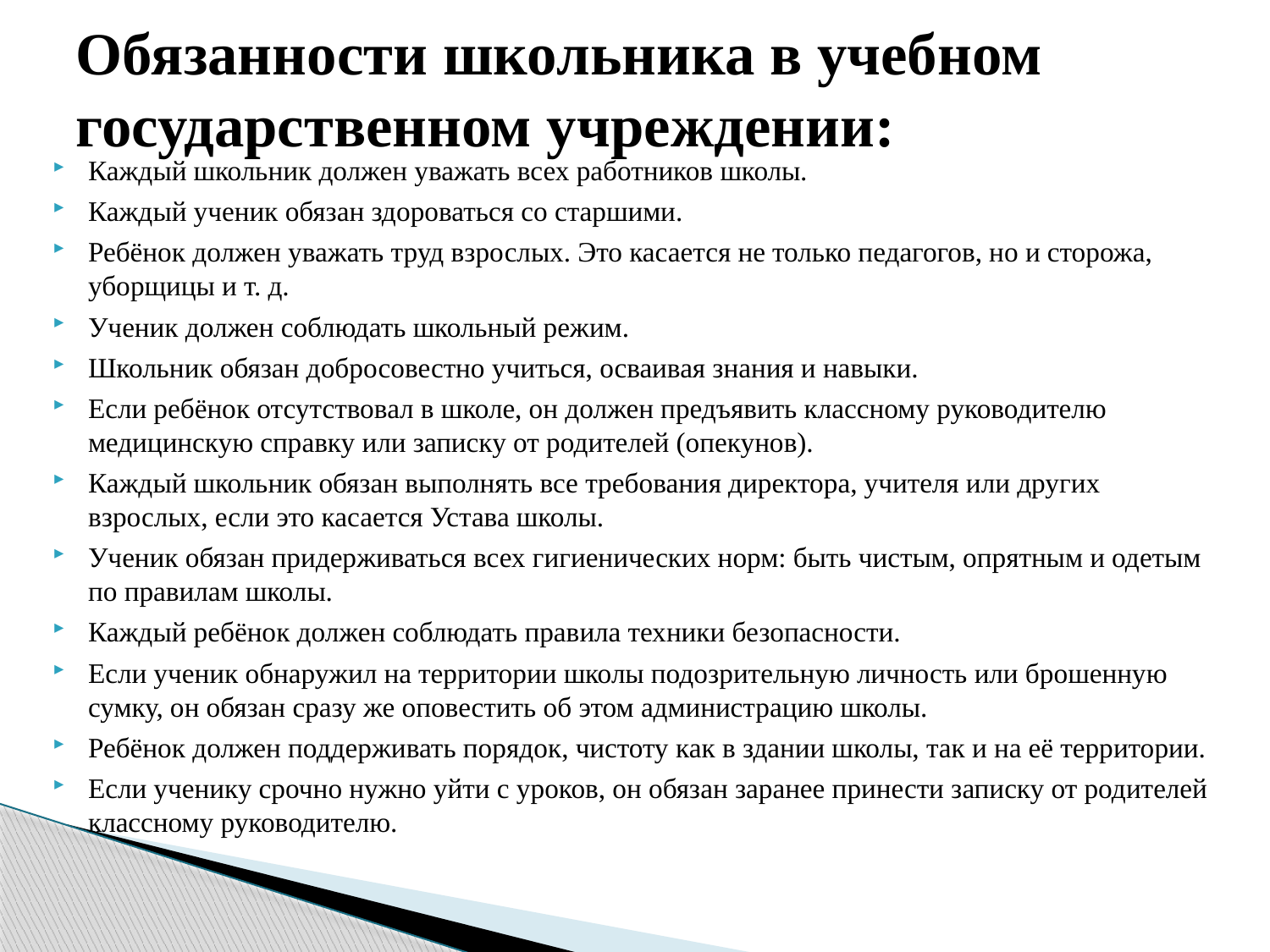

# Обязанности школьника в учебном государственном учреждении:
Каждый школьник должен уважать всех работников школы.
Каждый ученик обязан здороваться со старшими.
Ребёнок должен уважать труд взрослых. Это касается не только педагогов, но и сторожа, уборщицы и т. д.
Ученик должен соблюдать школьный режим.
Школьник обязан добросовестно учиться, осваивая знания и навыки.
Если ребёнок отсутствовал в школе, он должен предъявить классному руководителю медицинскую справку или записку от родителей (опекунов).
Каждый школьник обязан выполнять все требования директора, учителя или других взрослых, если это касается Устава школы.
Ученик обязан придерживаться всех гигиенических норм: быть чистым, опрятным и одетым по правилам школы.
Каждый ребёнок должен соблюдать правила техники безопасности.
Если ученик обнаружил на территории школы подозрительную личность или брошенную сумку, он обязан сразу же оповестить об этом администрацию школы.
Ребёнок должен поддерживать порядок, чистоту как в здании школы, так и на её территории.
Если ученику срочно нужно уйти с уроков, он обязан заранее принести записку от родителей классному руководителю.